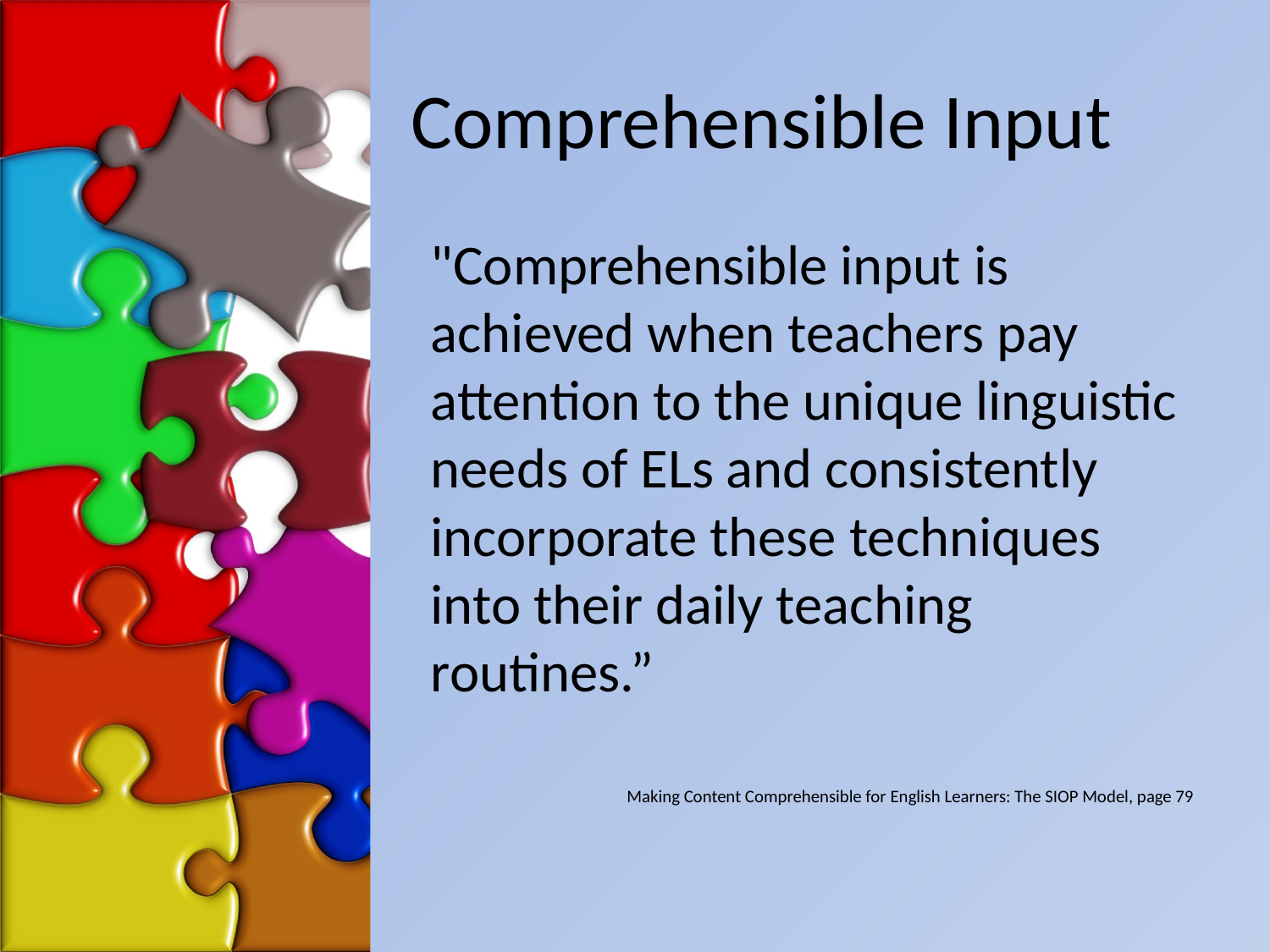

# Comprehensible Input
	"Comprehensible input is achieved when teachers pay attention to the unique linguistic needs of ELs and consistently incorporate these techniques into their daily teaching routines.”

Making Content Comprehensible for English Learners: The SIOP Model, page 79